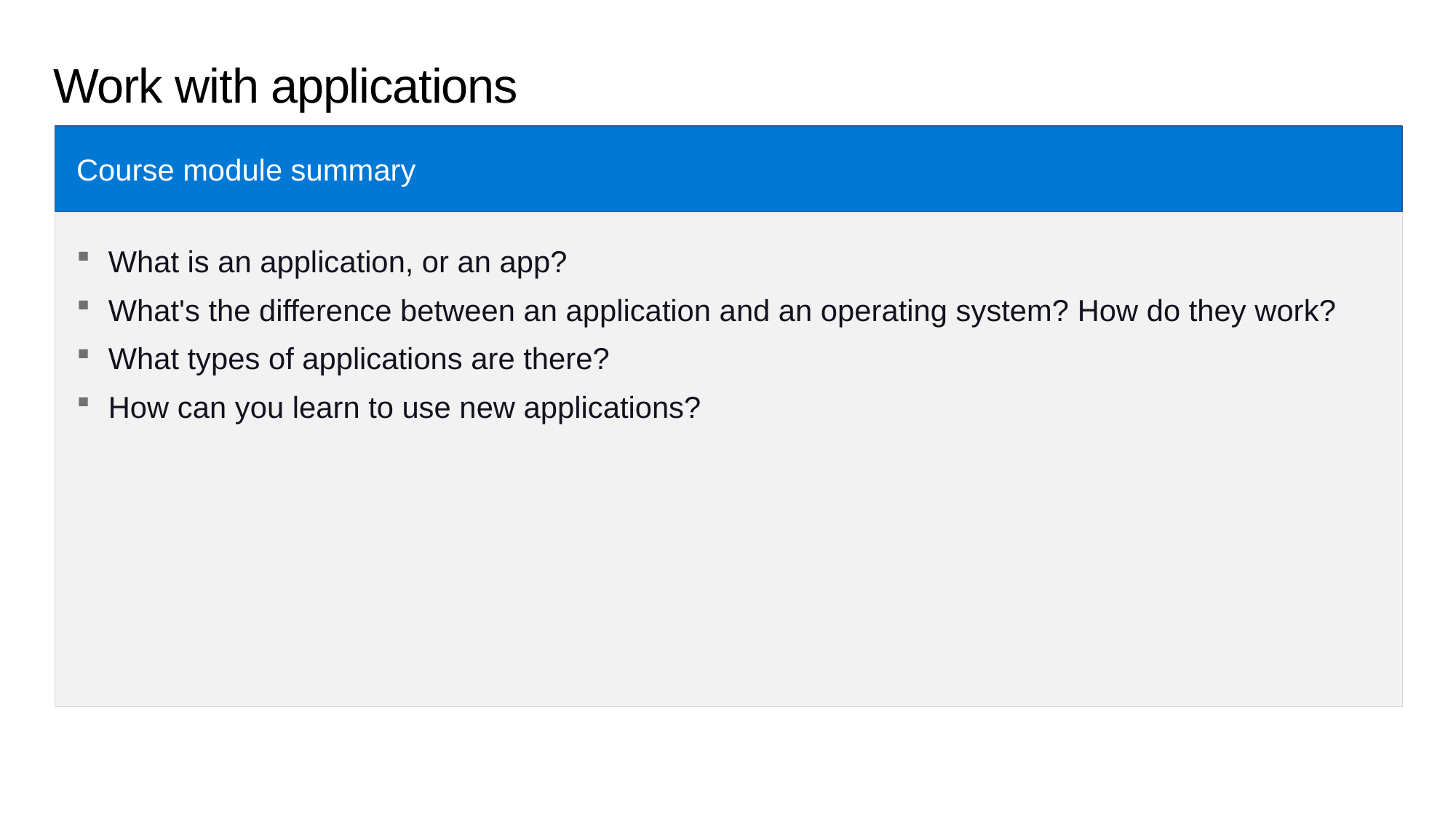

Work with applications
Course module summary
What is an application, or an app?
What's the difference between an application and an operating system? How do they work?
What types of applications are there?
How can you learn to use new applications?